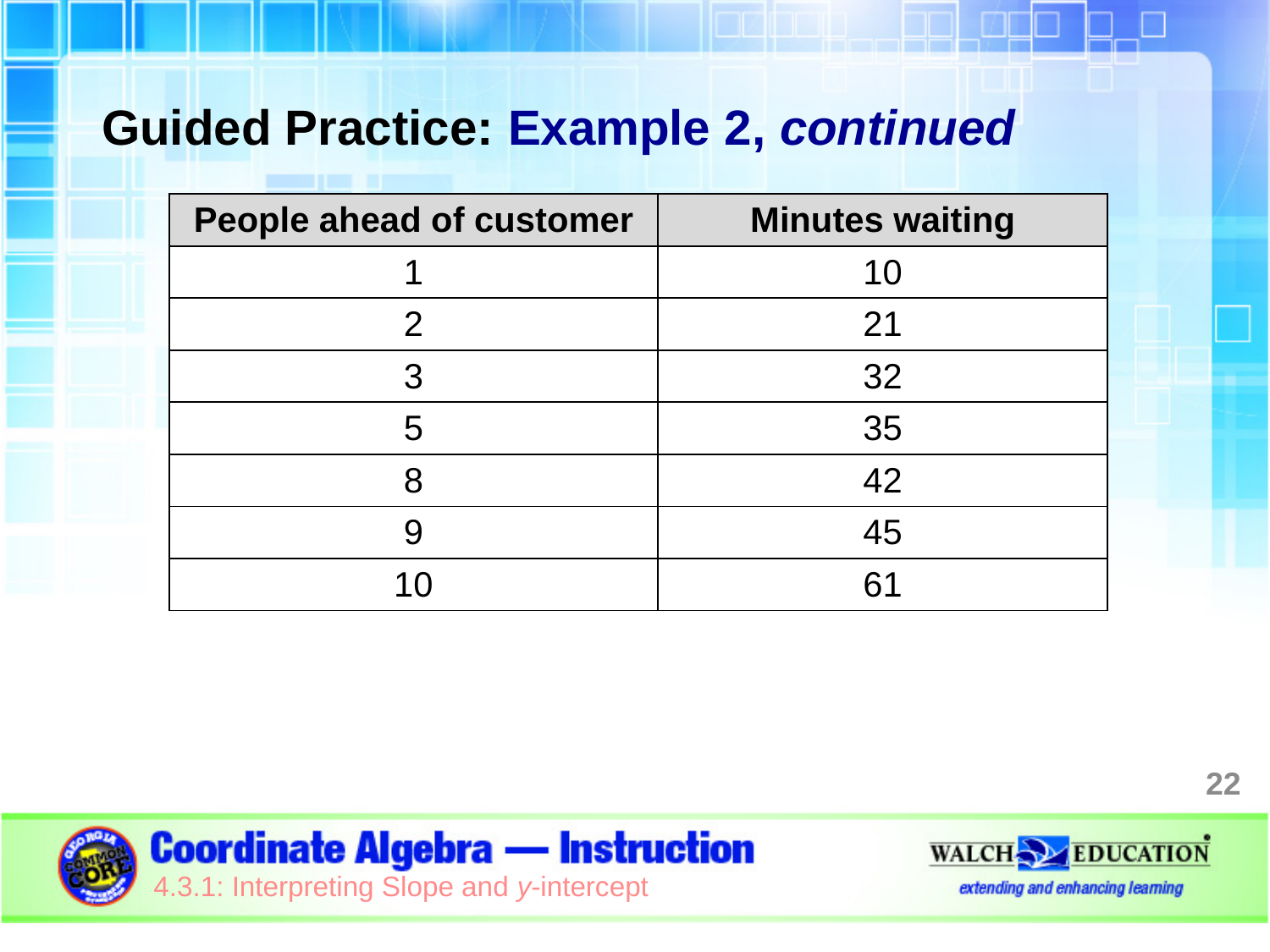

Guided Practice: Example 2, continued

| People ahead of customer | Minutes waiting |
| --- | --- |
| 1 | 10 |
| 2 | 21 |
| 3 | 32 |
| 5 | 35 |
| 8 | 42 |
| 9 | 45 |
| 10 | 61 |
22
4.3.1: Interpreting Slope and y-intercept